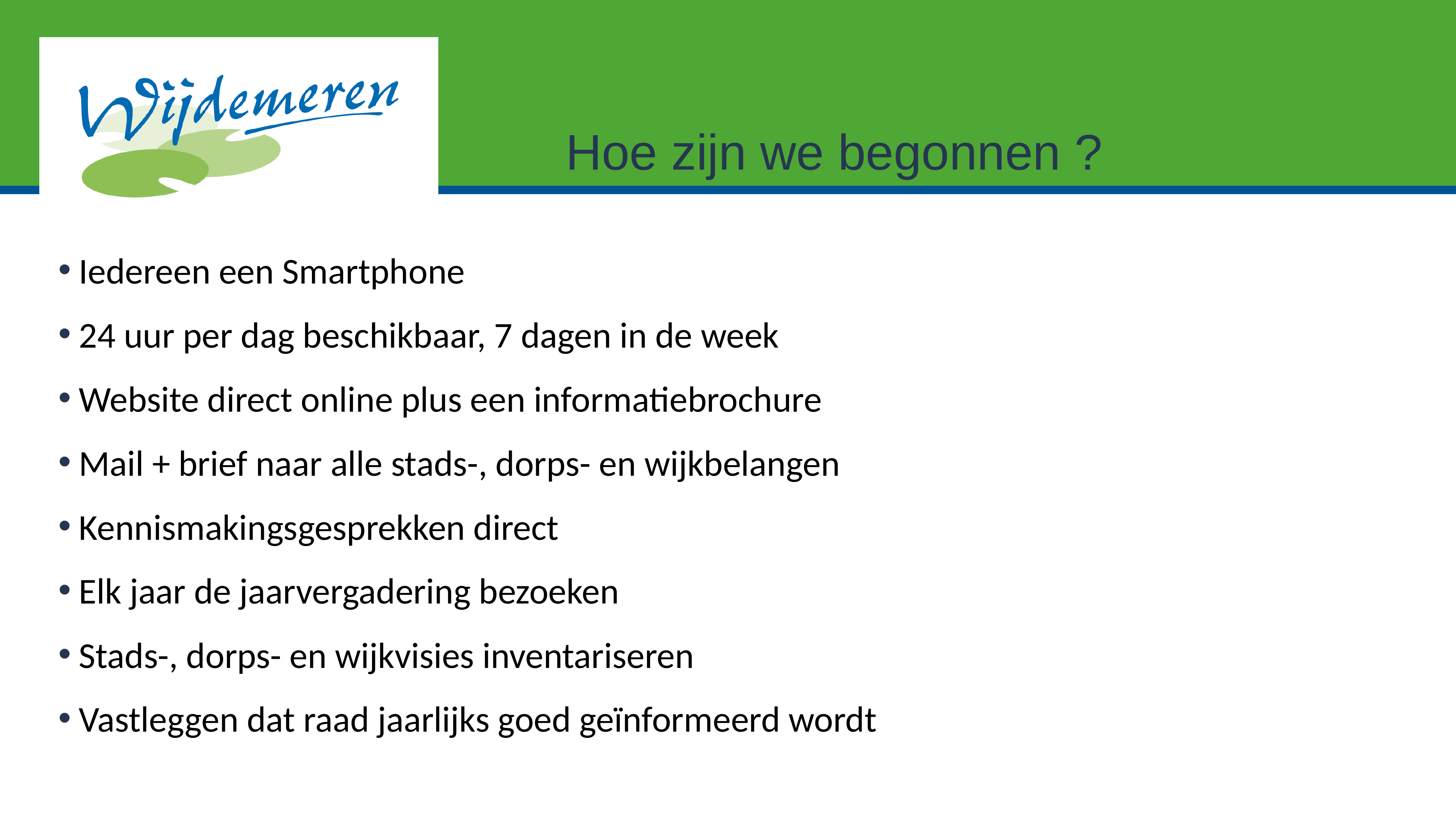

# Hoe zijn we begonnen ?
Iedereen een Smartphone
24 uur per dag beschikbaar, 7 dagen in de week
Website direct online plus een informatiebrochure
Mail + brief naar alle stads-, dorps- en wijkbelangen
Kennismakingsgesprekken direct
Elk jaar de jaarvergadering bezoeken
Stads-, dorps- en wijkvisies inventariseren
Vastleggen dat raad jaarlijks goed geïnformeerd wordt